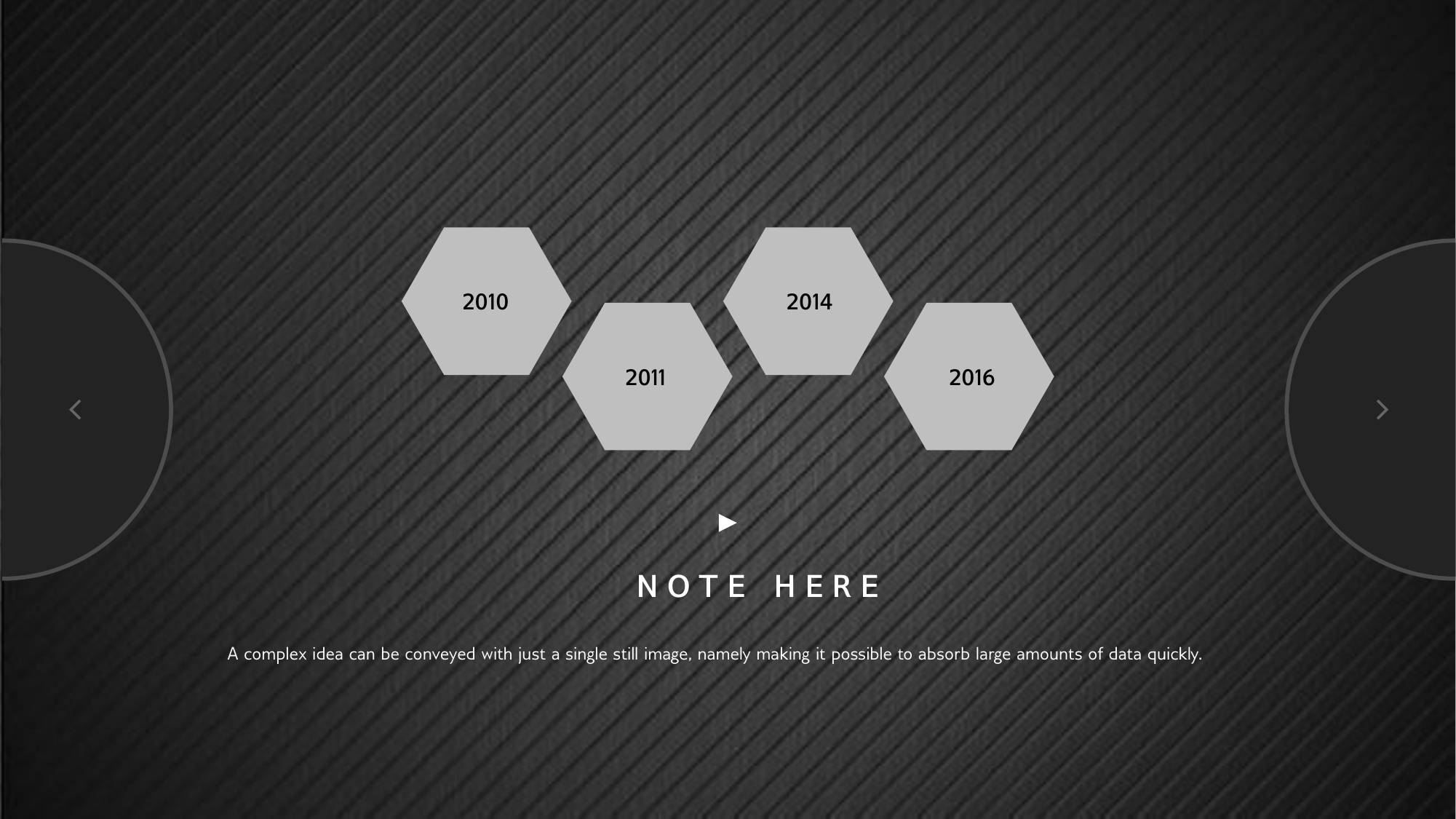

2010

2014

2011

2016

NOTE HERE
A complex idea can be conveyed with just a single still image, namely making it possible to absorb large amounts of data quickly.